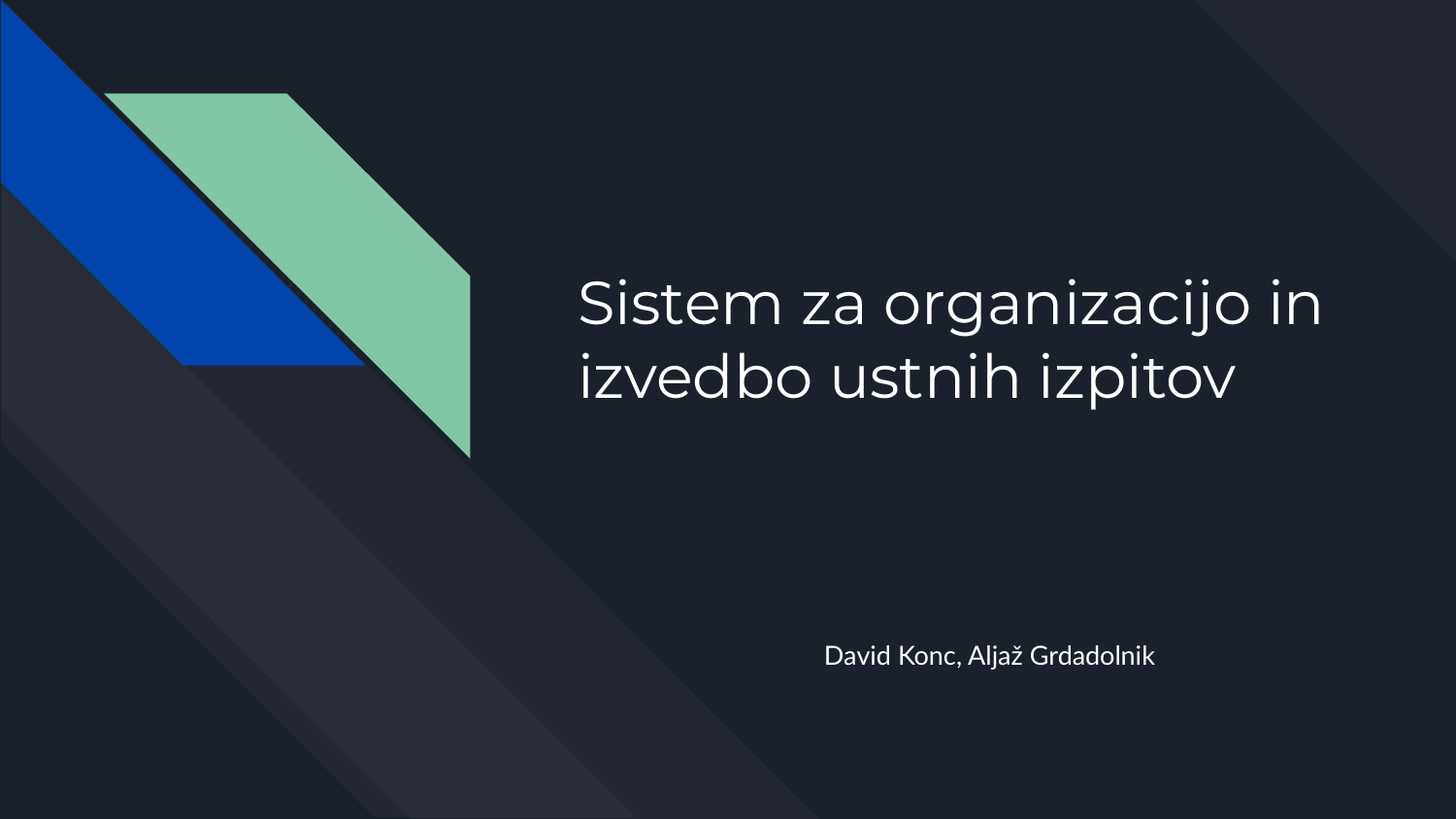

# Sistem za organizacijo in izvedbo ustnih izpitov
David Konc, Aljaž Grdadolnik